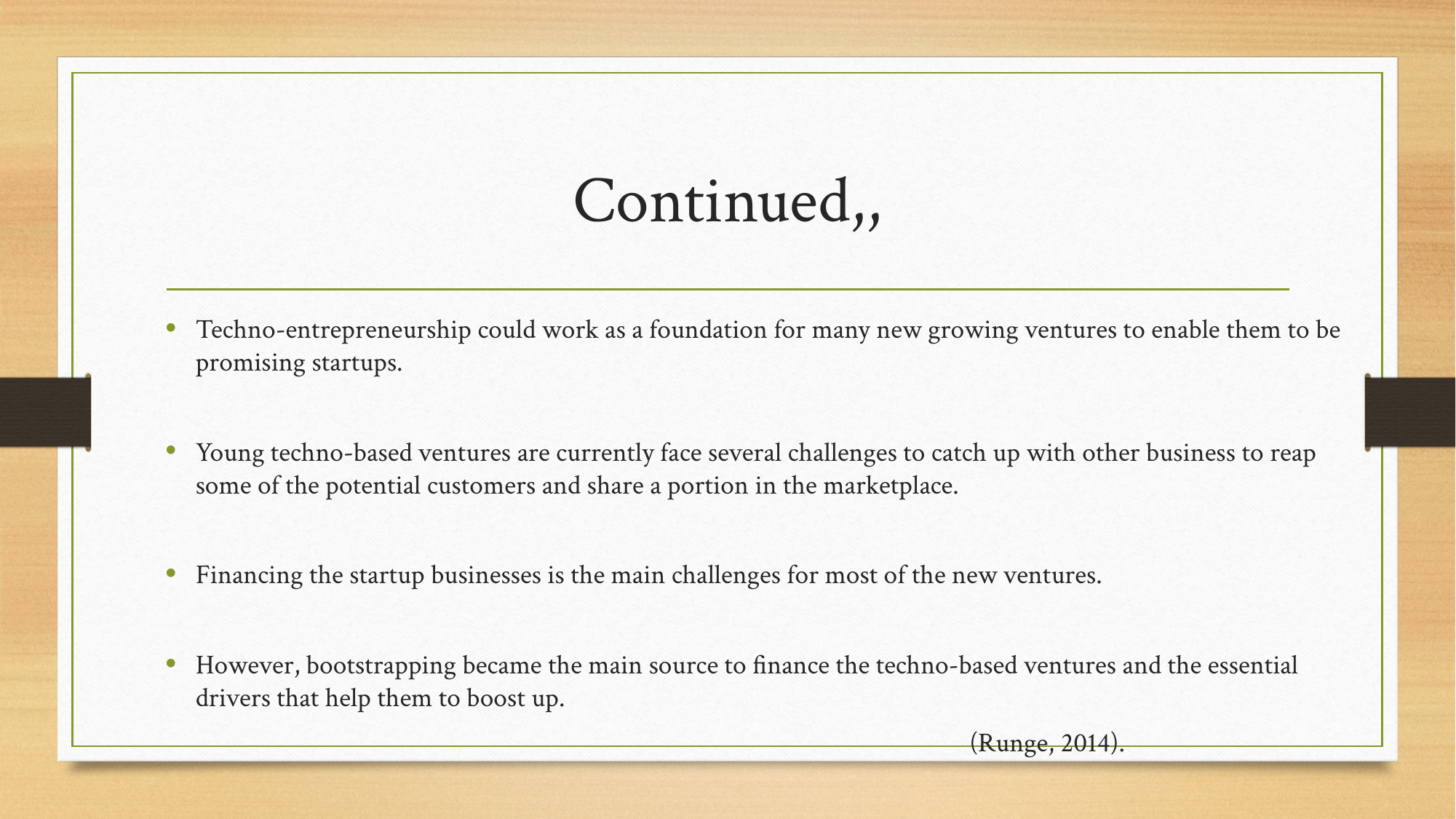

# Continued,,
Techno-entrepreneurship could work as a foundation for many new growing ventures to enable them to be promising startups.

Young techno-based ventures are currently face several challenges to catch up with other business to reap some of the potential customers and share a portion in the marketplace.

Financing the startup businesses is the main challenges for most of the new ventures.

However, bootstrapping became the main source to finance the techno-based ventures and the essential drivers that help them to boost up.
                                                                                                                                  (Runge, 2014).